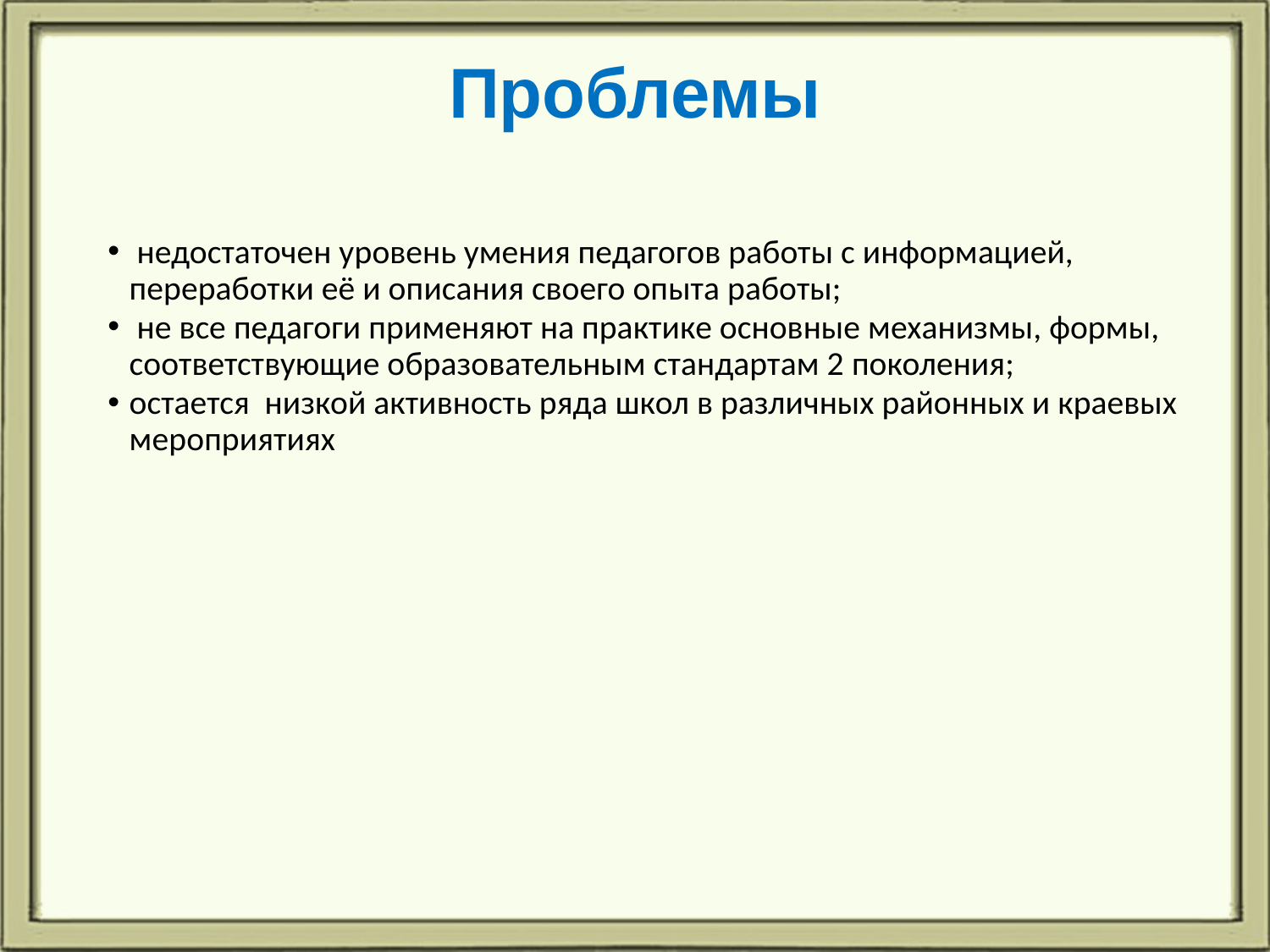

# Проблемы

 недостаточен уровень умения педагогов работы с информацией, переработки её и описания своего опыта работы;
 не все педагоги применяют на практике основные механизмы, формы, соответствующие образовательным стандартам 2 поколения;
остается  низкой активность ряда школ в различных районных и краевых мероприятиях